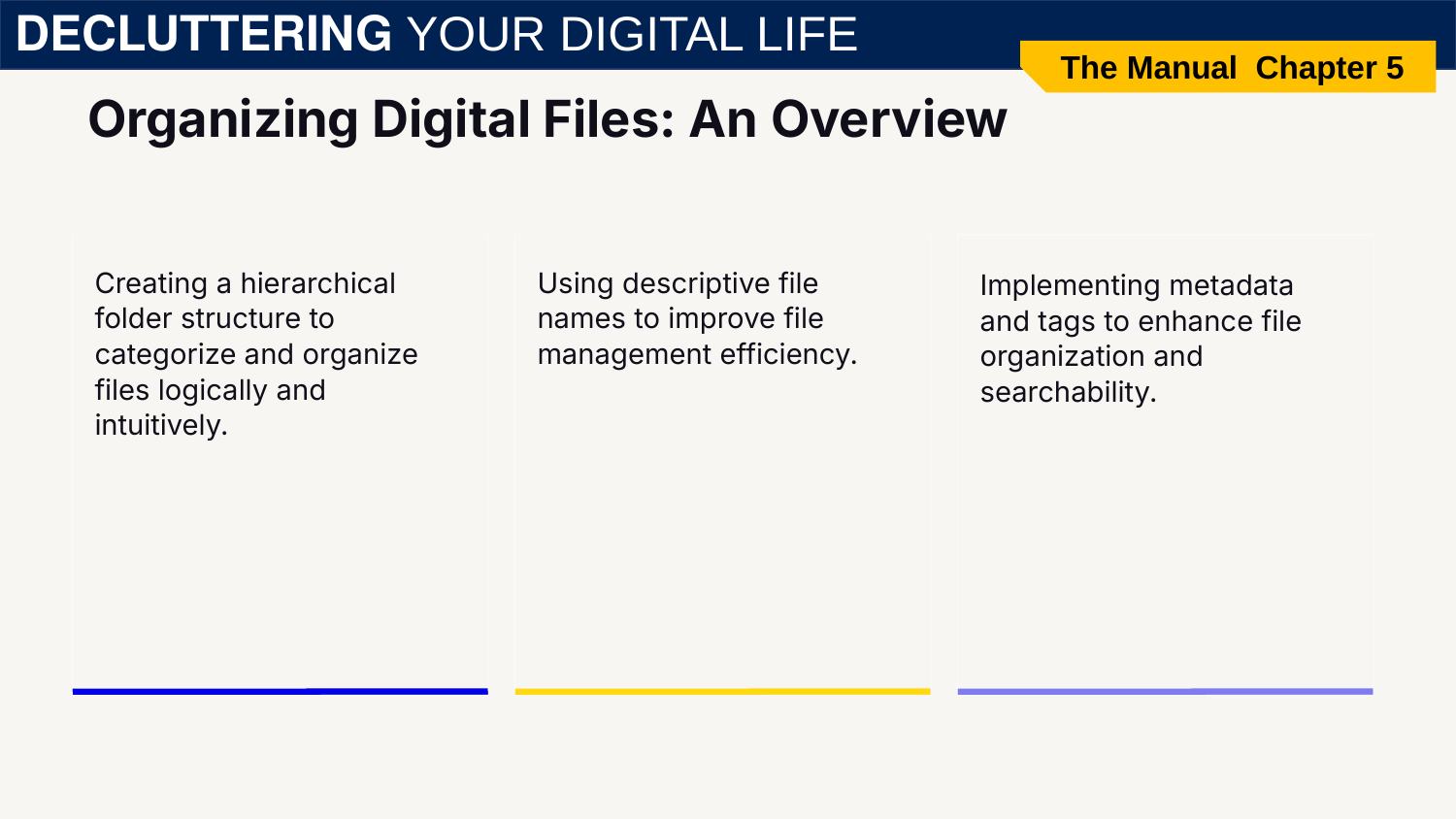

DECLUTTERING YOUR DIGITAL LIFE
The Manual  Chapter 5

# Organizing Digital Files: An Overview
Creating a hierarchical folder structure to categorize and organize files logically and intuitively.
Using descriptive file names to improve file management efficiency.
Implementing metadata and tags to enhance file organization and searchability.